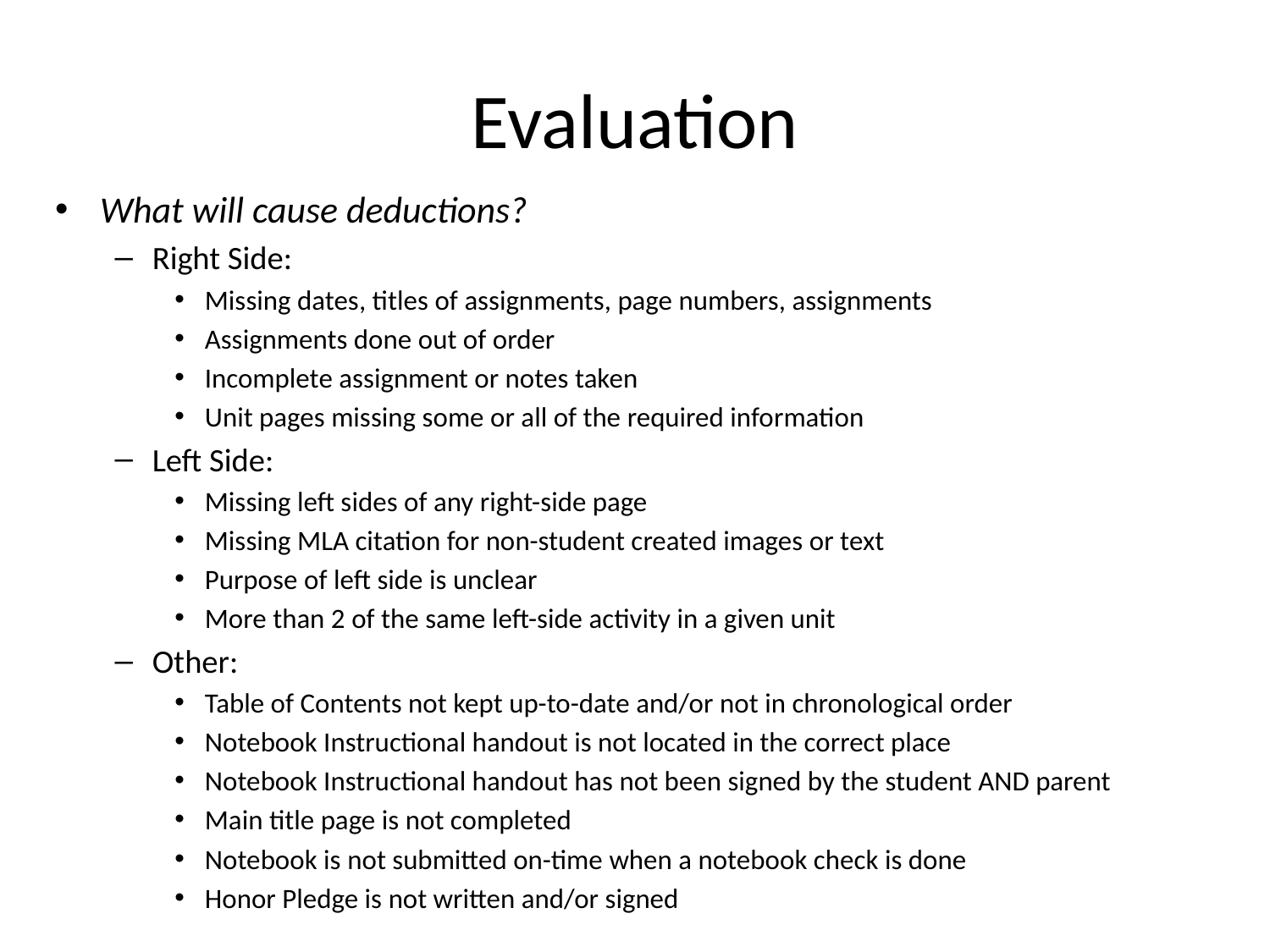

# Evaluation
What will cause deductions?
Right Side:
Missing dates, titles of assignments, page numbers, assignments
Assignments done out of order
Incomplete assignment or notes taken
Unit pages missing some or all of the required information
Left Side:
Missing left sides of any right-side page
Missing MLA citation for non-student created images or text
Purpose of left side is unclear
More than 2 of the same left-side activity in a given unit
Other:
Table of Contents not kept up-to-date and/or not in chronological order
Notebook Instructional handout is not located in the correct place
Notebook Instructional handout has not been signed by the student AND parent
Main title page is not completed
Notebook is not submitted on-time when a notebook check is done
Honor Pledge is not written and/or signed